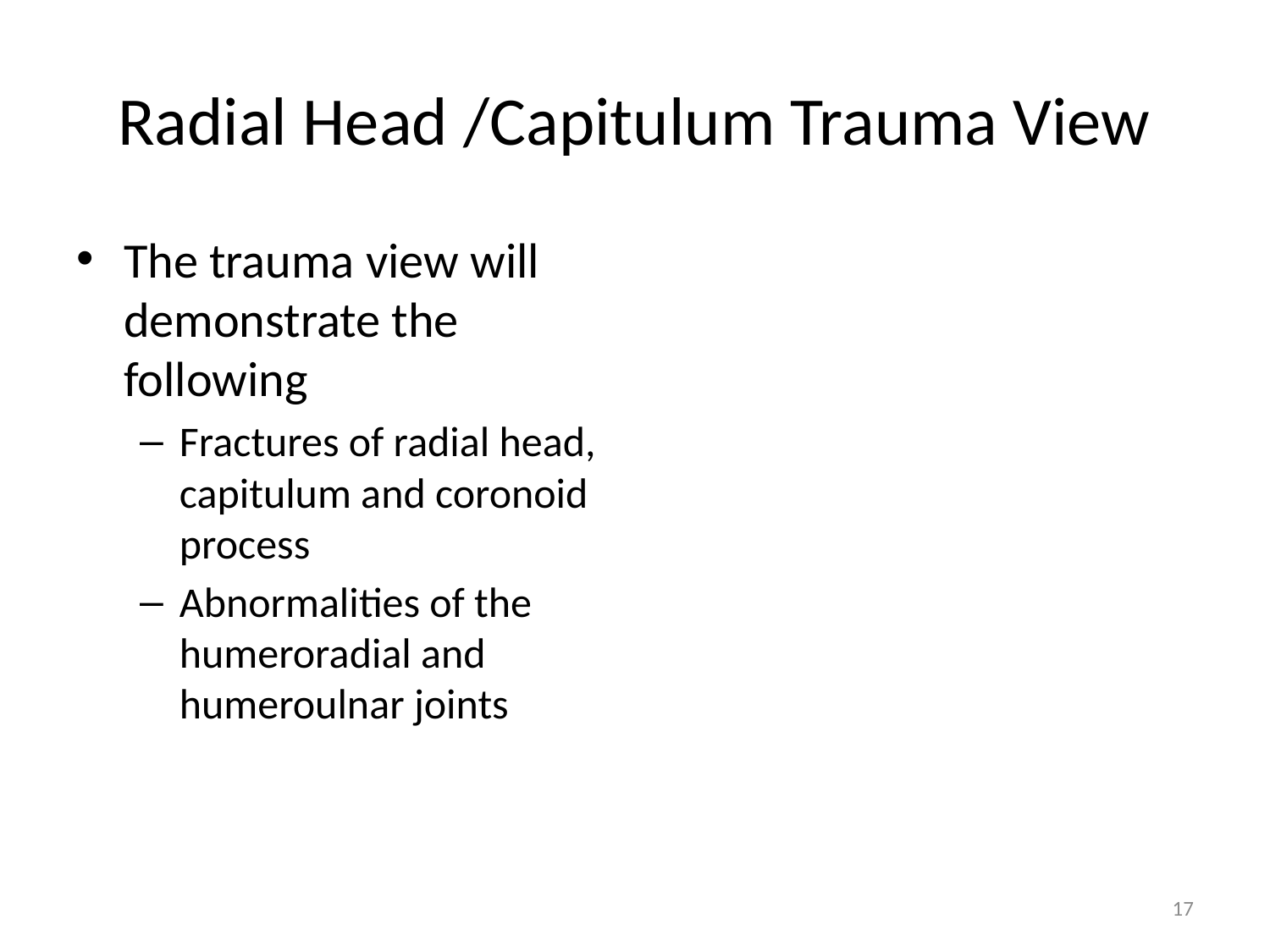

# Radial Head /Capitulum Trauma View
The trauma view will demonstrate the following
Fractures of radial head, capitulum and coronoid process
Abnormalities of the humeroradial and humeroulnar joints

17